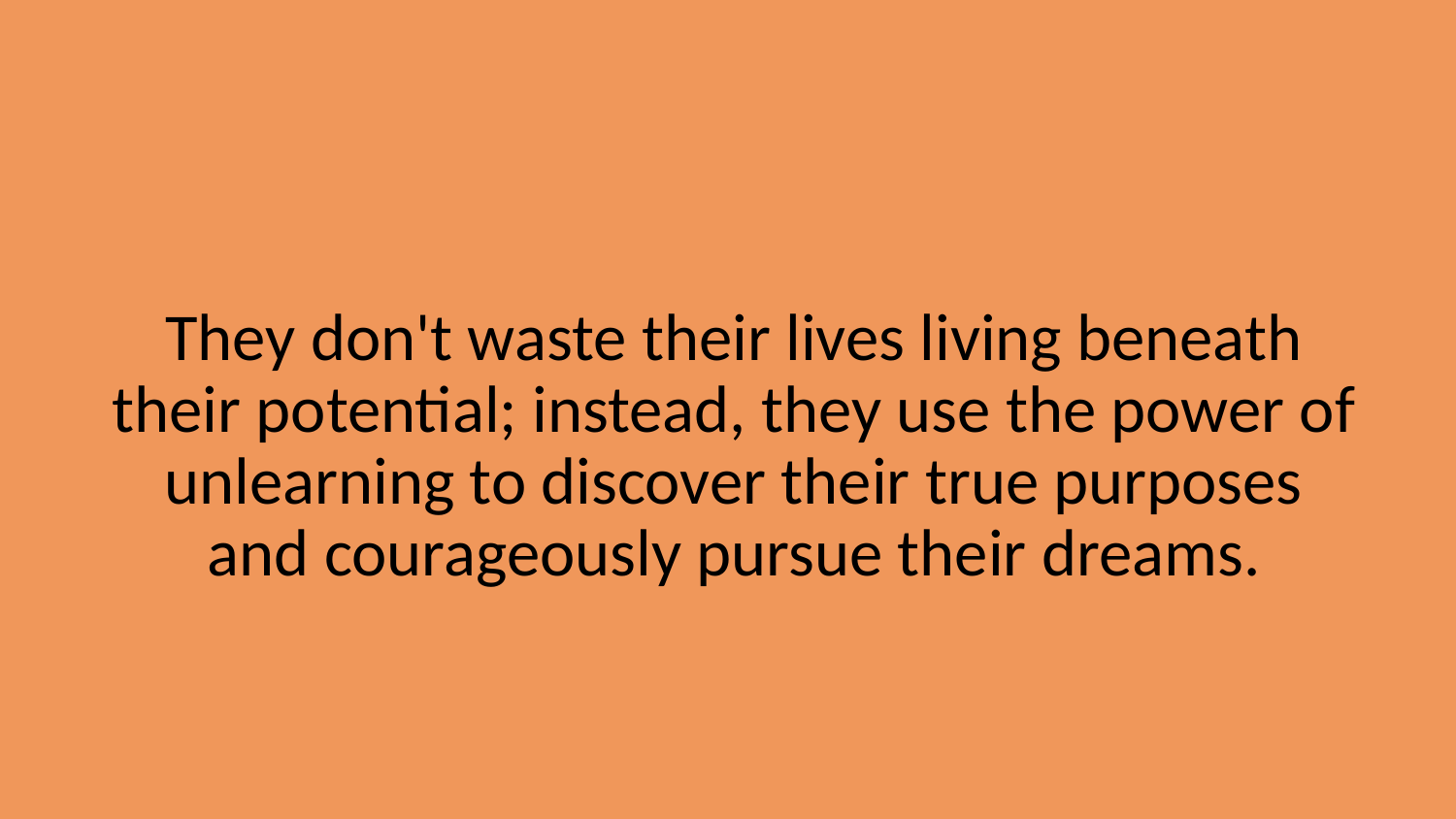

They don't waste their lives living beneath their potential; instead, they use the power of unlearning to discover their true purposes and courageously pursue their dreams.